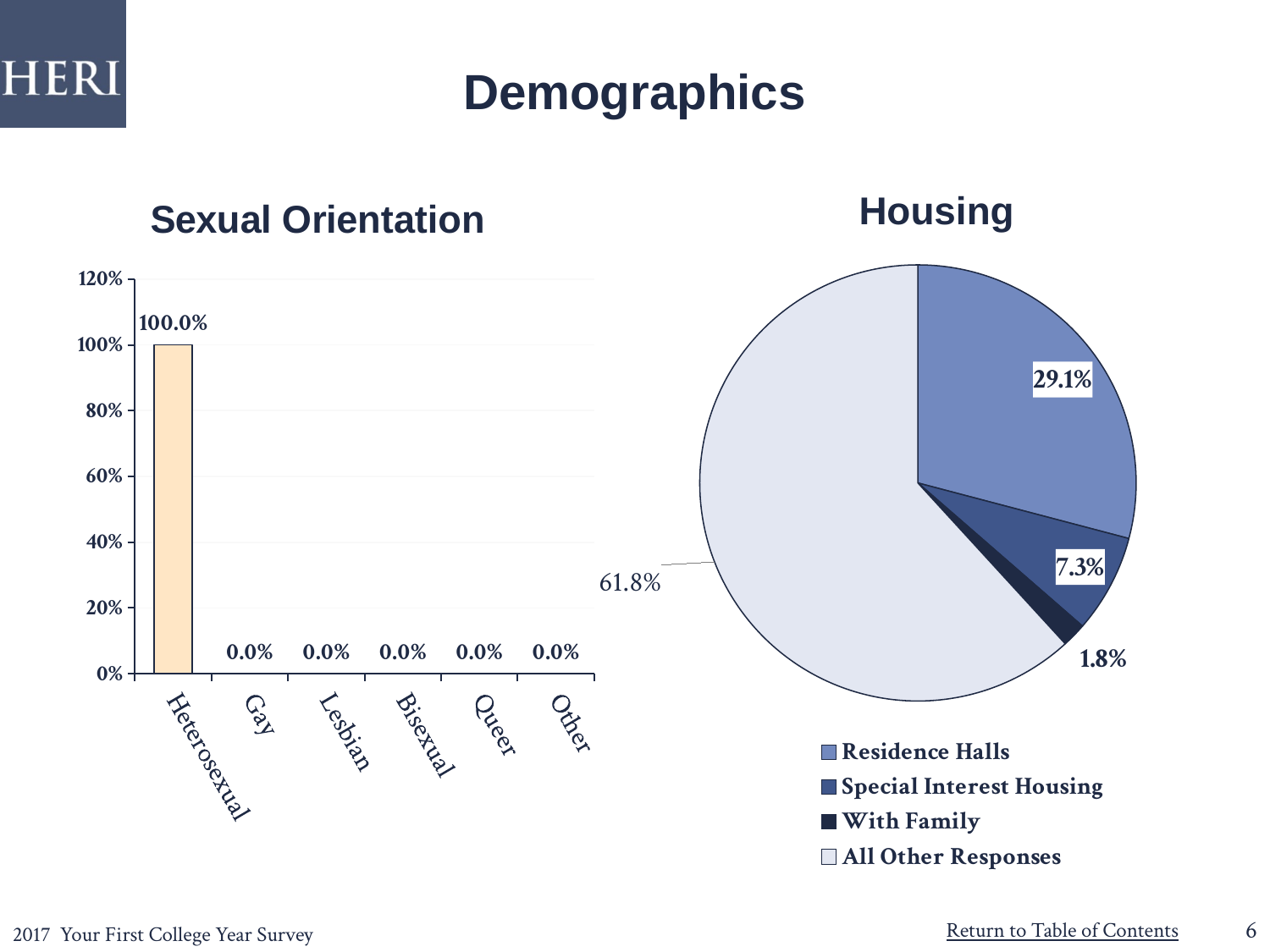

# Demographics

### Chart: Sexual Orientation

| Category | Your Institution |
|---|---|
| Heterosexual | 1.0 |
| Gay | 0.0 |
| Lesbian | 0.0 |
| Bisexual | 0.0 |
| Queer | 0.0 |
| Other | 0.0 |
Housing

### Chart

| Category | Your Institution |
|---|---|
| Residence Halls | 0.291 |
| Special Interest Housing | 0.073 |
| With Family | 0.018 |
| All Other Responses | 0.618 |
2017  Your First College Year Survey
6